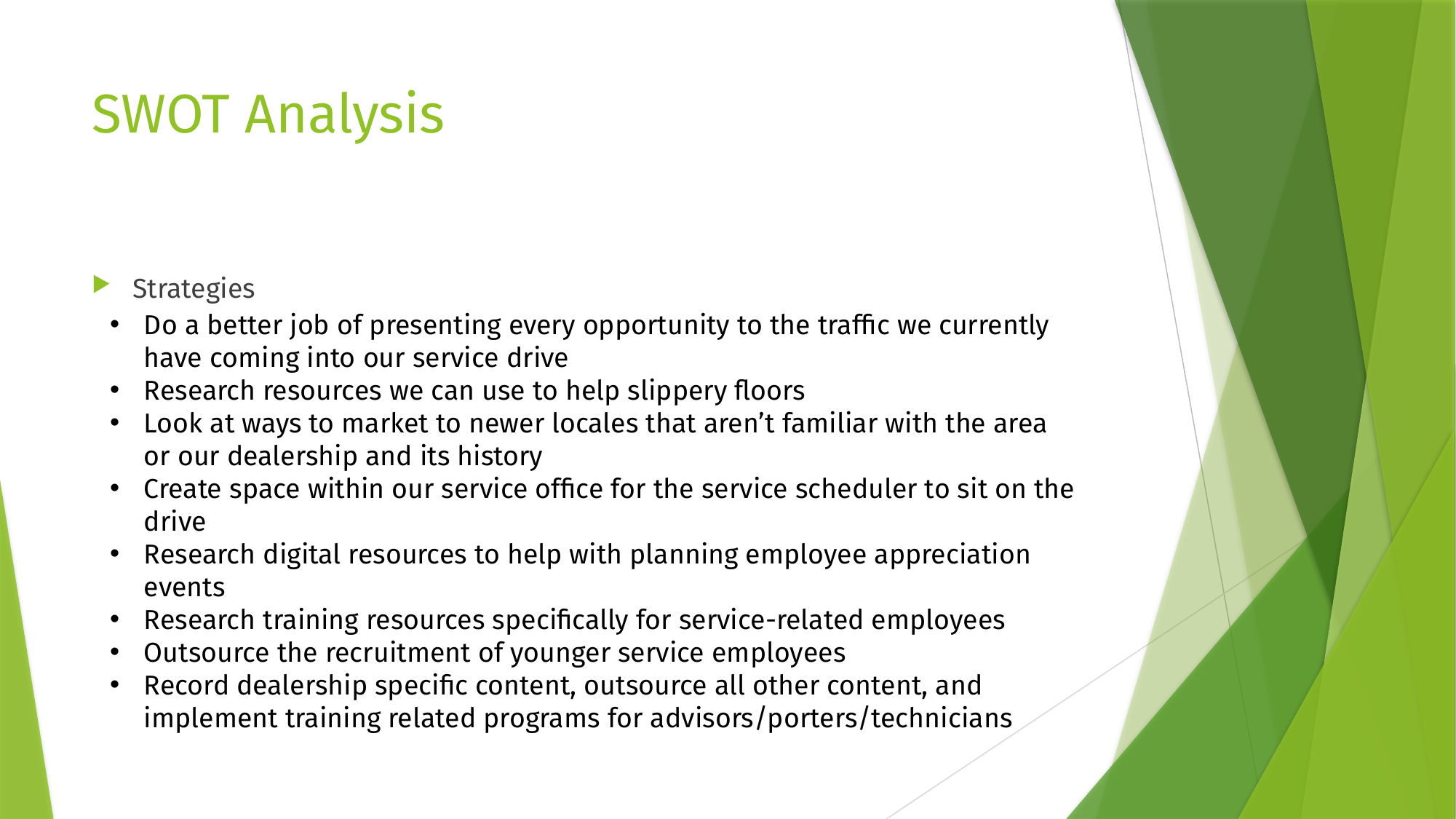

# SWOT Analysis
Strategies

Do a better job of presenting every opportunity to the traffic we currently have coming into our service drive
Research resources we can use to help slippery floors
Look at ways to market to newer locales that aren’t familiar with the area or our dealership and its history
Create space within our service office for the service scheduler to sit on the drive
Research digital resources to help with planning employee appreciation events
Research training resources specifically for service-related employees
Outsource the recruitment of younger service employees
Record dealership specific content, outsource all other content, and implement training related programs for advisors/porters/technicians